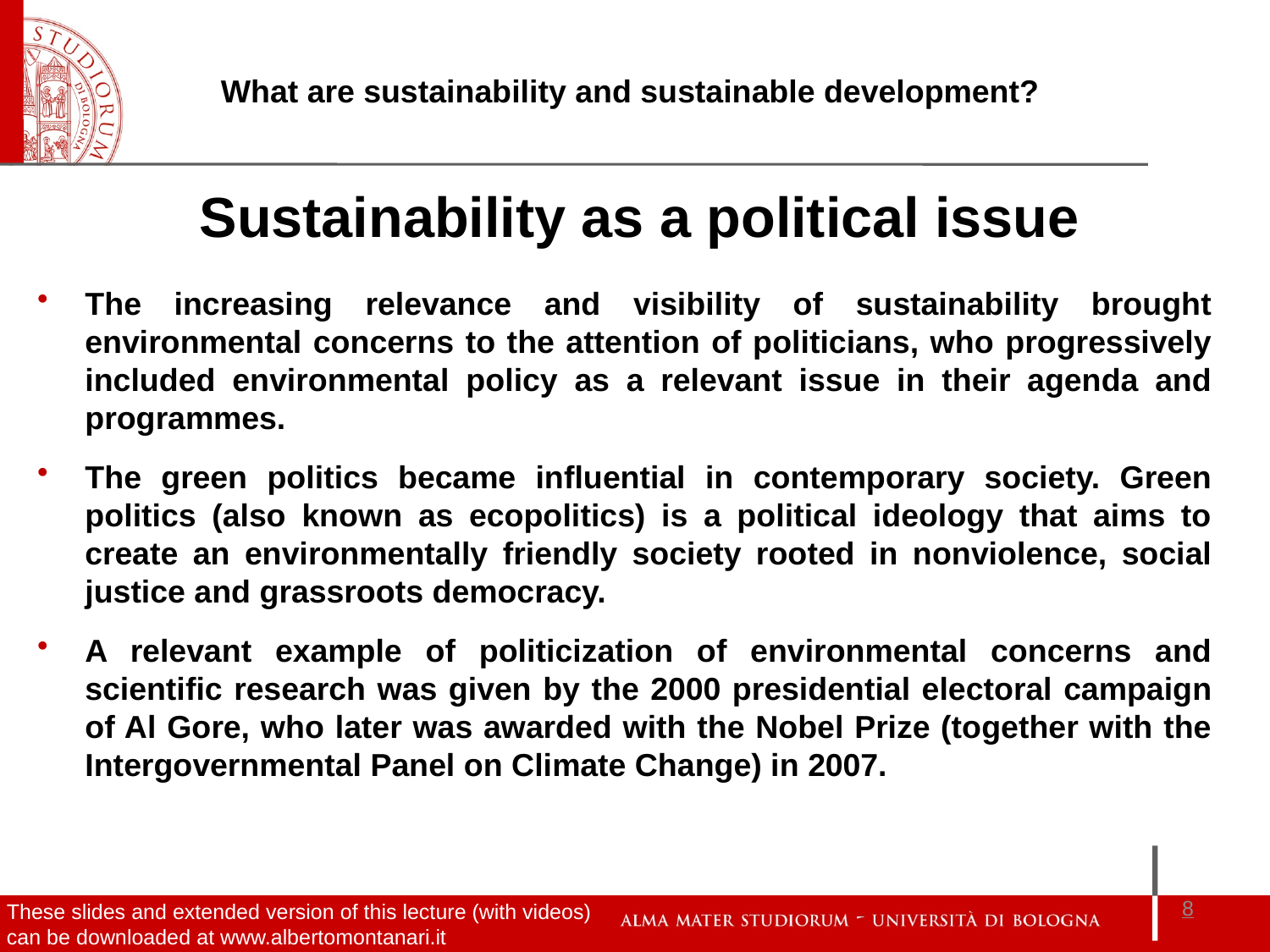

Sustainability as a political issue
The increasing relevance and visibility of sustainability brought environmental concerns to the attention of politicians, who progressively included environmental policy as a relevant issue in their agenda and programmes.
The green politics became influential in contemporary society. Green politics (also known as ecopolitics) is a political ideology that aims to create an environmentally friendly society rooted in nonviolence, social justice and grassroots democracy.
A relevant example of politicization of environmental concerns and scientific research was given by the 2000 presidential electoral campaign of Al Gore, who later was awarded with the Nobel Prize (together with the Intergovernmental Panel on Climate Change) in 2007.
8